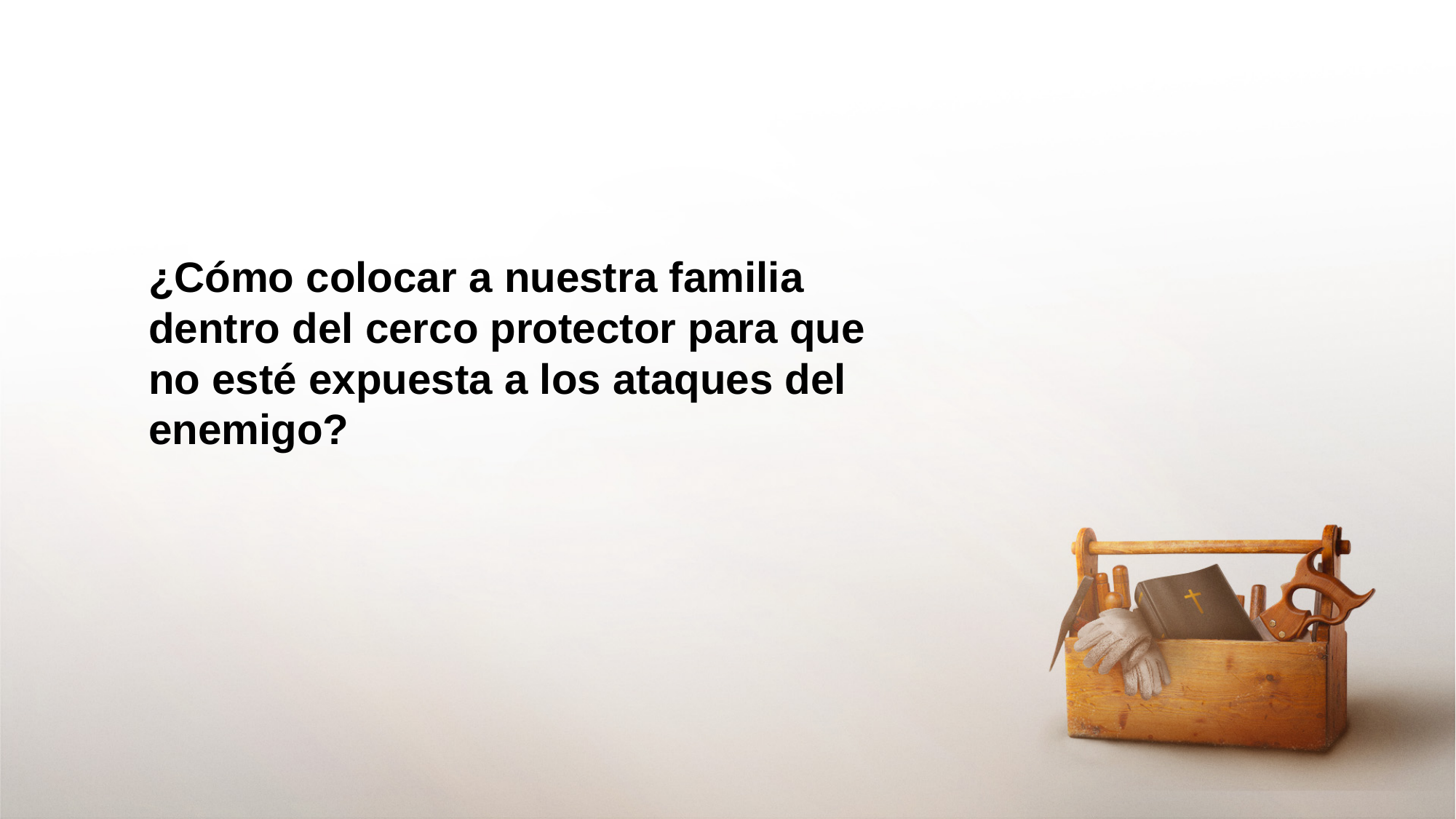

¿Cómo colocar a nuestra familia dentro del cerco protector para que no esté expuesta a los ataques del enemigo?